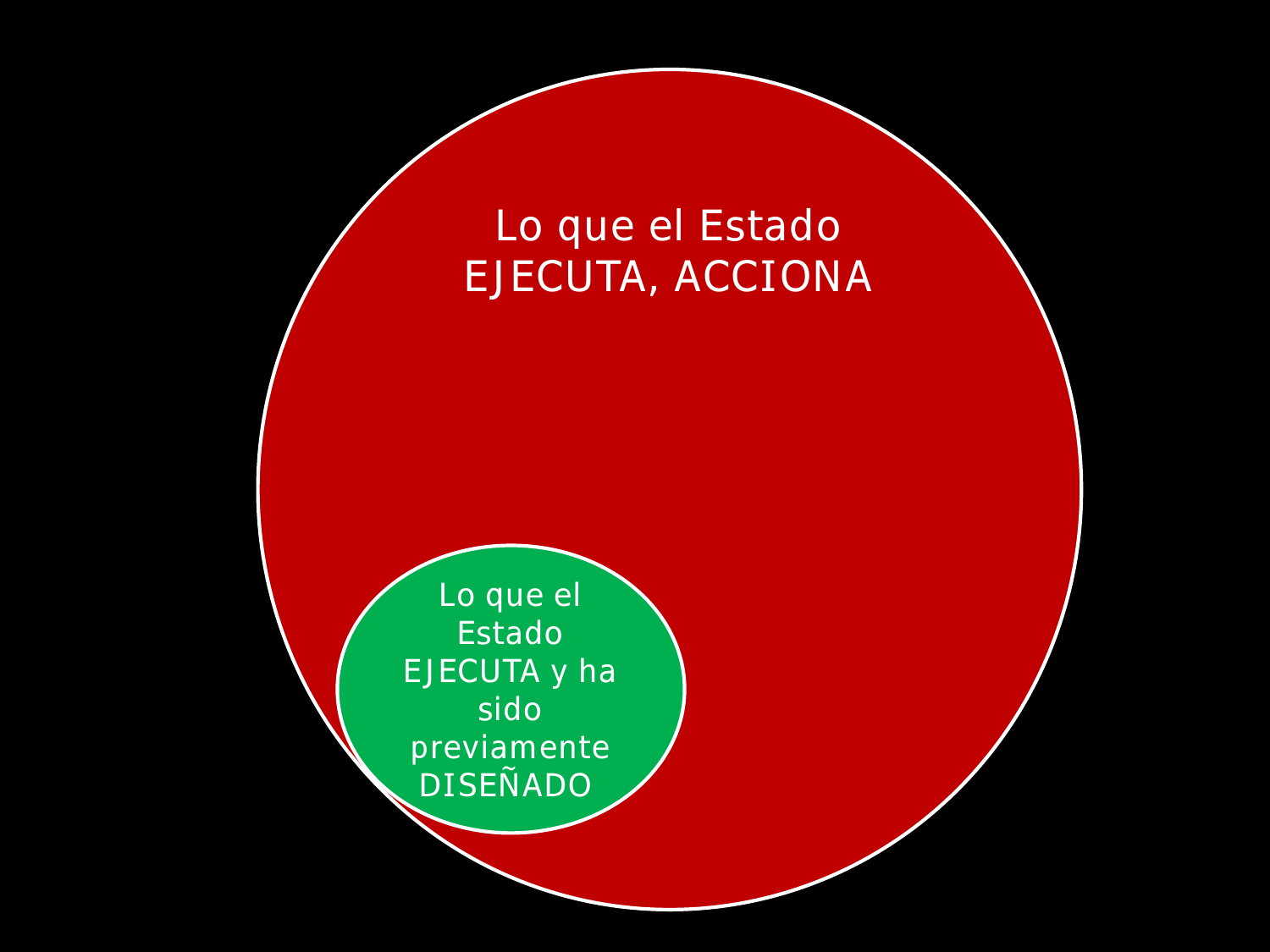

Lo que el Estado EJECUTA, ACCIONA
Lo que el Estado EJECUTA y ha sido previamente DISEÑADO